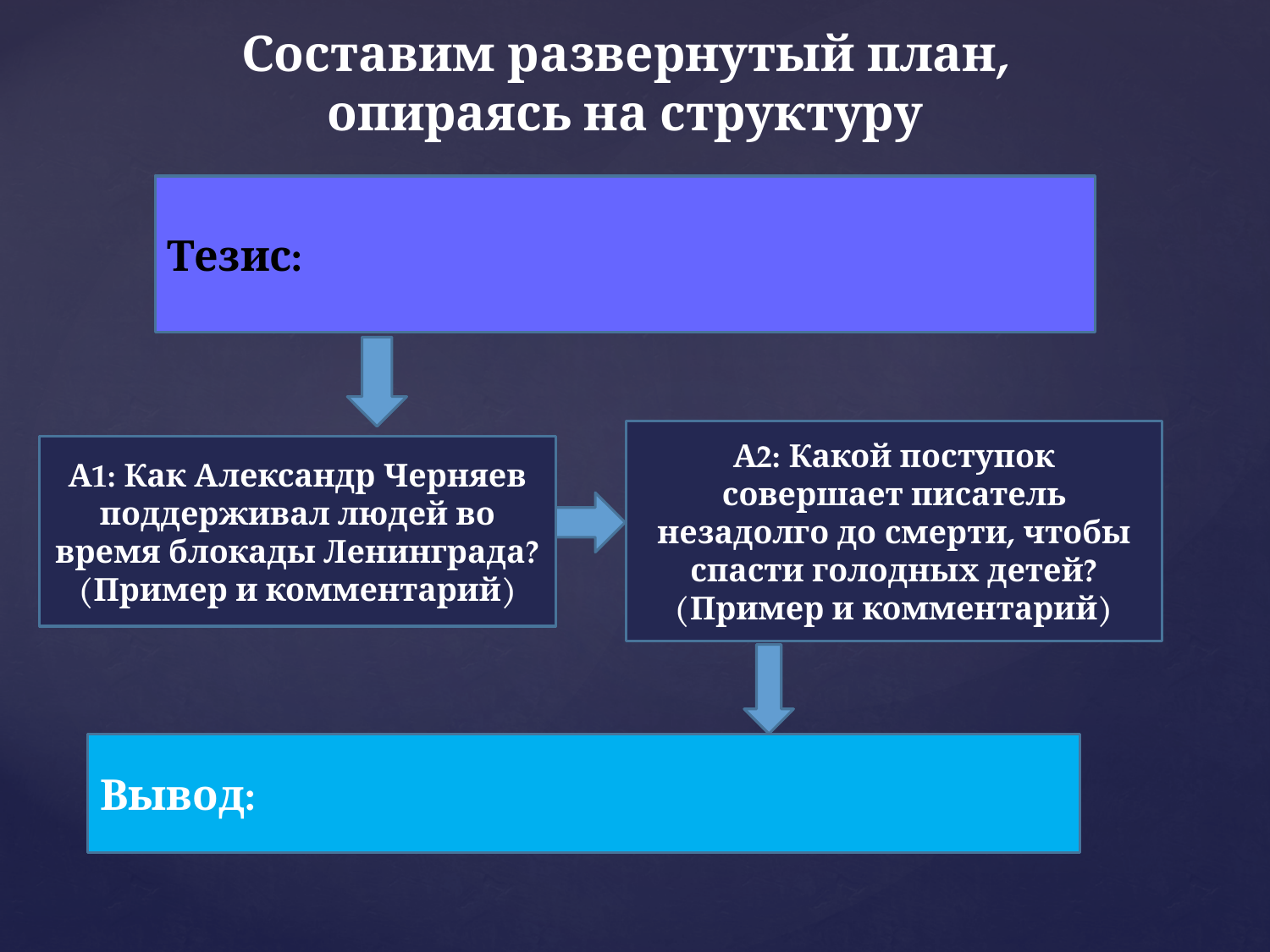

Составим развернутый план, опираясь на структуру
Тезис:

А2: Какой поступок совершает писатель незадолго до смерти, чтобы спасти голодных детей? (Пример и комментарий)
А1: Как Александр Черняев поддерживал людей во время блокады Ленинграда? (Пример и комментарий)

Вывод: